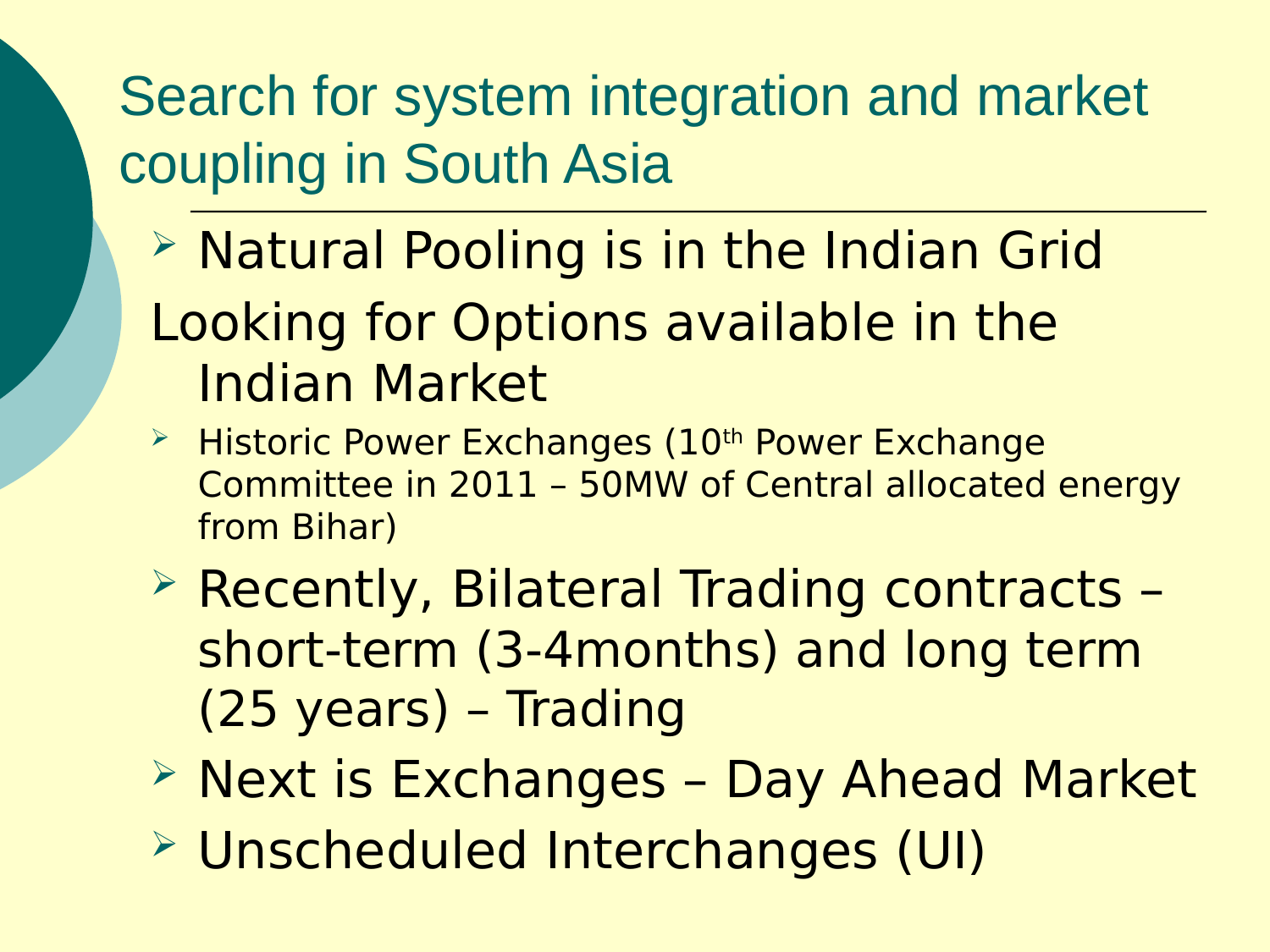

# Search for system integration and market coupling in South Asia
Natural Pooling is in the Indian Grid
Looking for Options available in the Indian Market
Historic Power Exchanges (10th Power Exchange Committee in 2011 – 50MW of Central allocated energy from Bihar)
Recently, Bilateral Trading contracts – short-term (3-4months) and long term (25 years) – Trading
Next is Exchanges – Day Ahead Market
Unscheduled Interchanges (UI)